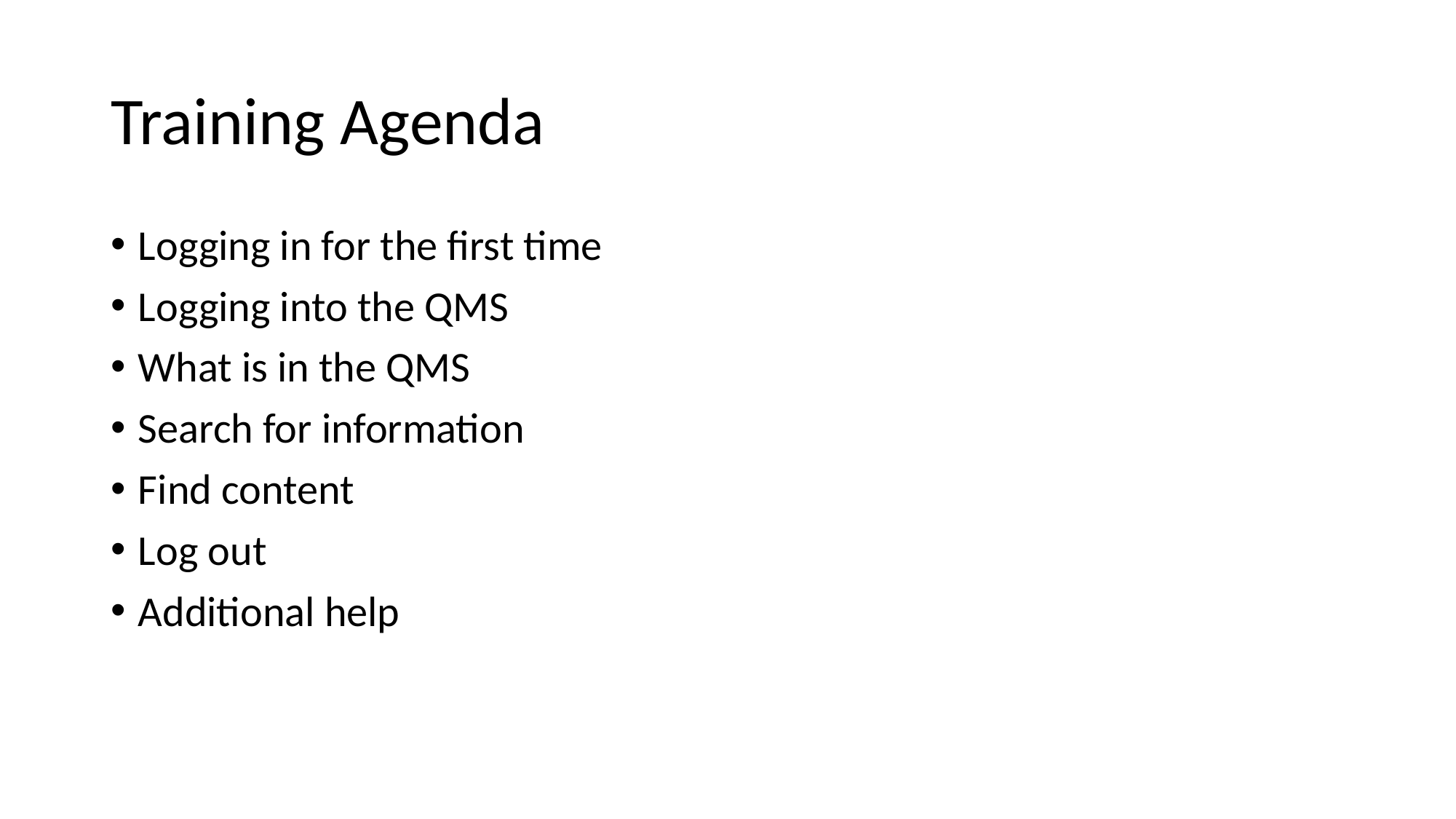

# Training Agenda
Logging in for the first time
Logging into the QMS
What is in the QMS
Search for information
Find content
Log out
Additional help